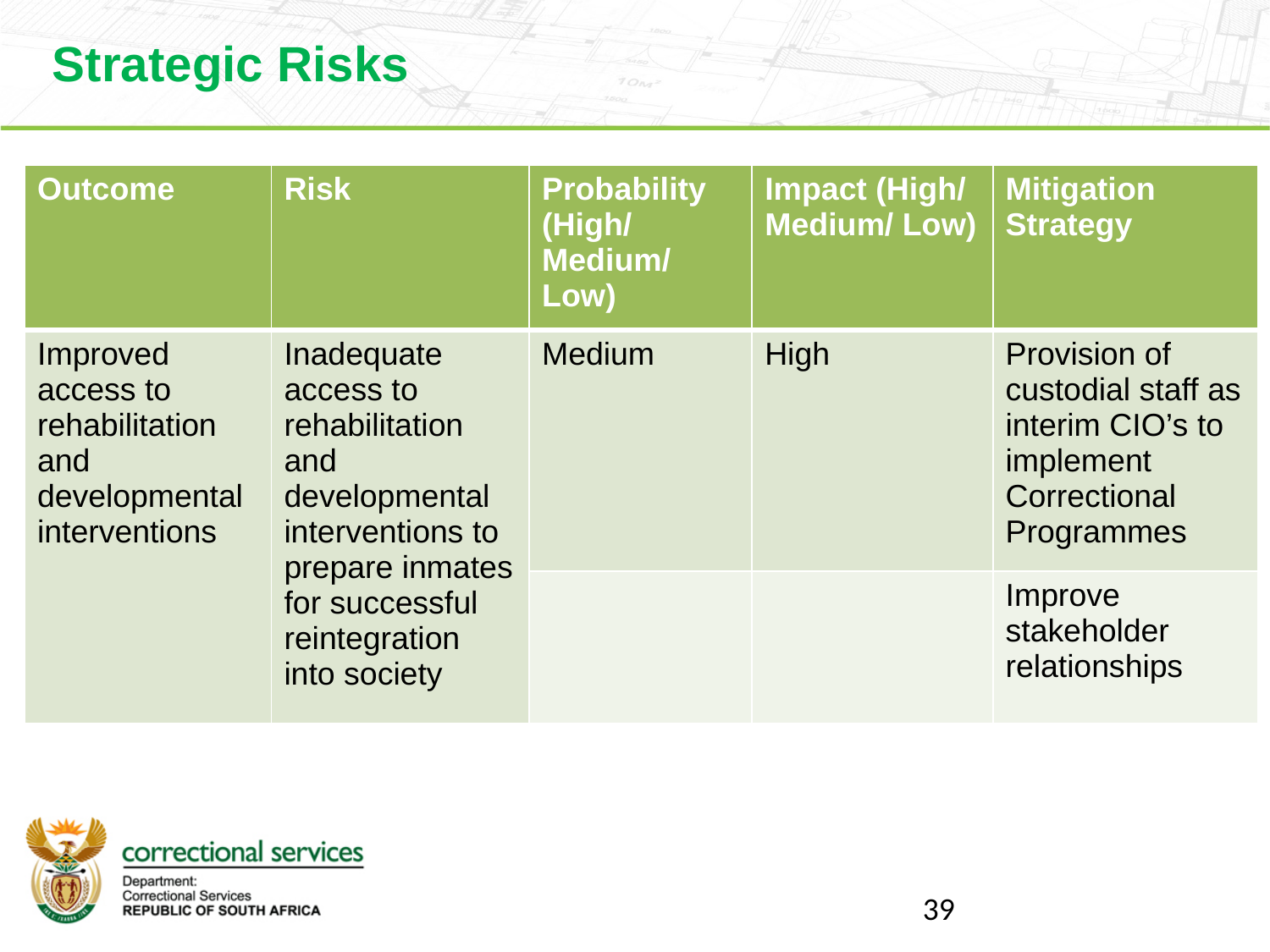

Strategic Risks
| Outcome | Risk | Probability (High/ Medium/ Low) | Impact (High/ Medium/ Low) | Mitigation Strategy |
| --- | --- | --- | --- | --- |
| Improved access to rehabilitation and developmental interventions | Inadequate access to rehabilitation and developmental interventions to prepare inmates for successful reintegration into society | Medium | High | Provision of custodial staff as interim CIO’s to implement Correctional Programmes |
|  |  |  |  | Improve stakeholder relationships |
39